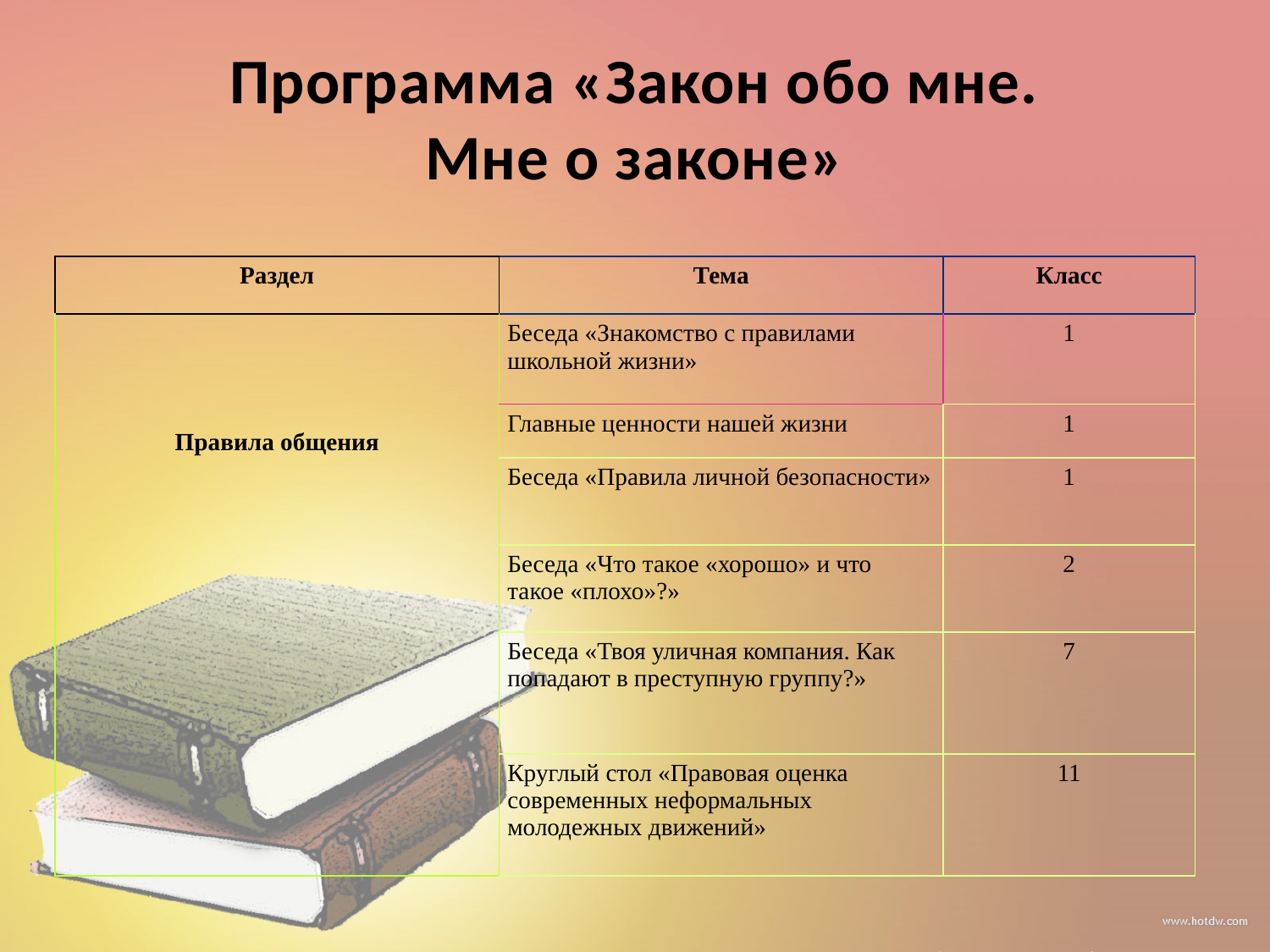

# Программа «Закон обо мне. Мне о законе»
| Раздел | Тема | Класс |
| --- | --- | --- |
| Правила общения | Беседа «Знакомство с правилами школьной жизни» | 1 |
|  | Главные ценности нашей жизни | 1 |
|  | Беседа «Правила личной безопасности» | 1 |
|  | Беседа «Что такое «хорошо» и что такое «плохо»?» | 2 |
|  | Беседа «Твоя уличная компания. Как попадают в преступную группу?» | 7 |
|  | Круглый стол «Правовая оценка современных неформальных молодежных движений» | 11 |